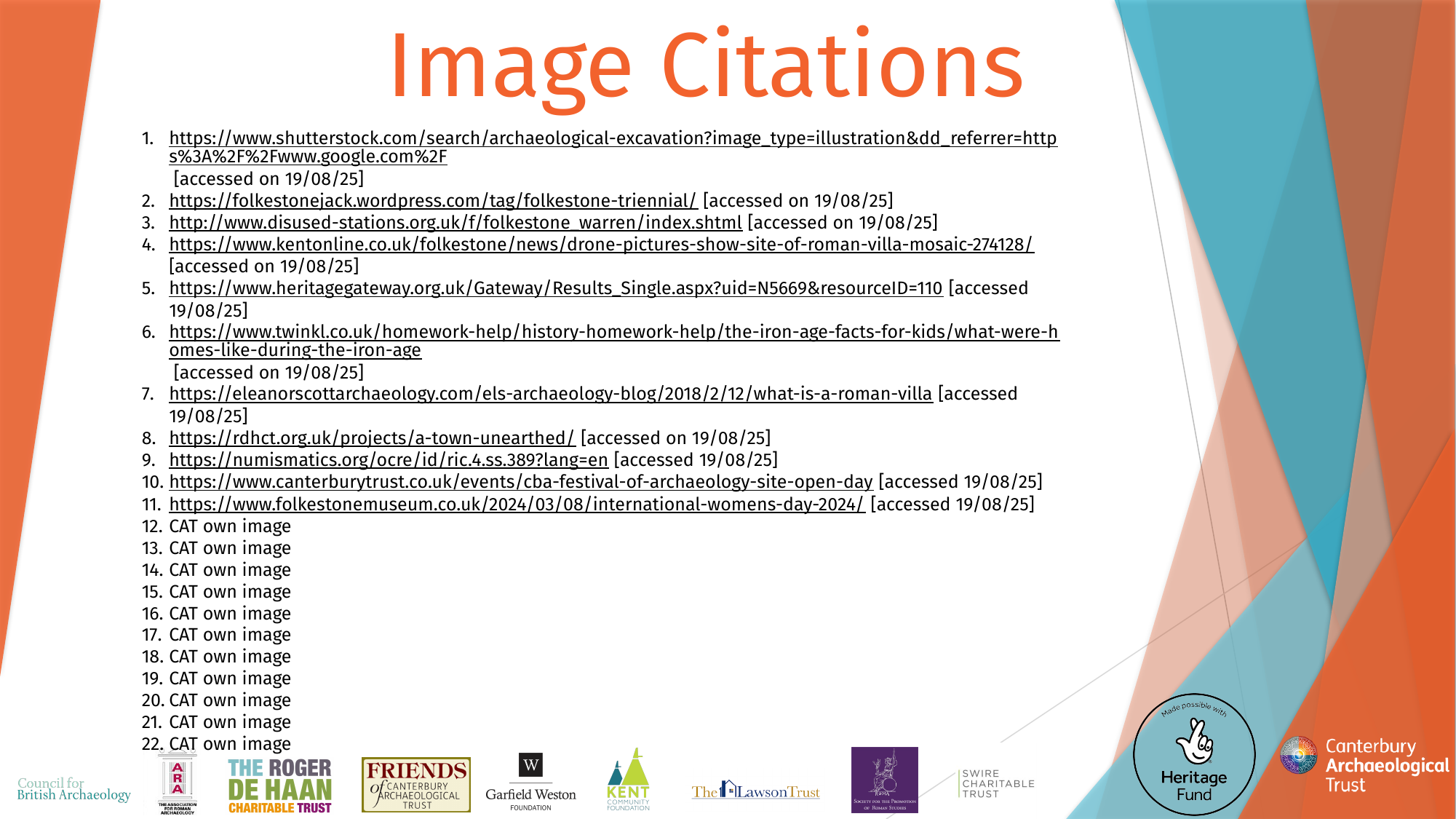

Image Citations
https://www.shutterstock.com/search/archaeological-excavation?image_type=illustration&dd_referrer=https%3A%2F%2Fwww.google.com%2F [accessed on 19/08/25]
https://folkestonejack.wordpress.com/tag/folkestone-triennial/ [accessed on 19/08/25]
http://www.disused-stations.org.uk/f/folkestone_warren/index.shtml [accessed on 19/08/25]
https://www.kentonline.co.uk/folkestone/news/drone-pictures-show-site-of-roman-villa-mosaic-274128/ [accessed on 19/08/25]
https://www.heritagegateway.org.uk/Gateway/Results_Single.aspx?uid=N5669&resourceID=110 [accessed 19/08/25]
https://www.twinkl.co.uk/homework-help/history-homework-help/the-iron-age-facts-for-kids/what-were-homes-like-during-the-iron-age [accessed on 19/08/25]
https://eleanorscottarchaeology.com/els-archaeology-blog/2018/2/12/what-is-a-roman-villa [accessed 19/08/25]
https://rdhct.org.uk/projects/a-town-unearthed/ [accessed on 19/08/25]
https://numismatics.org/ocre/id/ric.4.ss.389?lang=en [accessed 19/08/25]
https://www.canterburytrust.co.uk/events/cba-festival-of-archaeology-site-open-day [accessed 19/08/25]
https://www.folkestonemuseum.co.uk/2024/03/08/international-womens-day-2024/ [accessed 19/08/25]
CAT own image
CAT own image
CAT own image
CAT own image
CAT own image
CAT own image
CAT own image
CAT own image
CAT own image
CAT own image
CAT own image